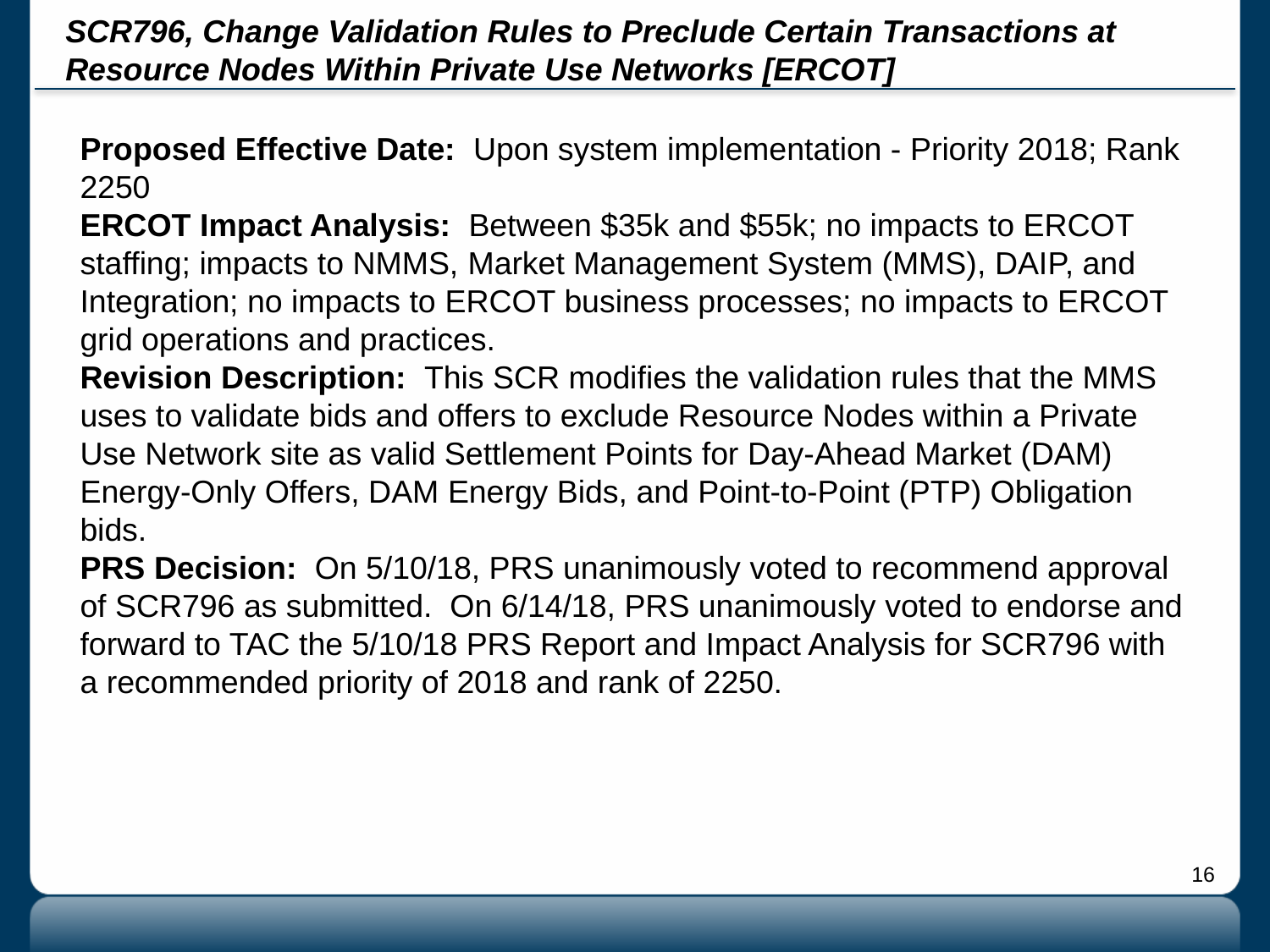

# SCR796, Change Validation Rules to Preclude Certain Transactions at Resource Nodes Within Private Use Networks [ERCOT]
Proposed Effective Date:  Upon system implementation - Priority 2018; Rank 2250
ERCOT Impact Analysis:  Between $35k and $55k; no impacts to ERCOT staffing; impacts to NMMS, Market Management System (MMS), DAIP, and Integration; no impacts to ERCOT business processes; no impacts to ERCOT grid operations and practices.
Revision Description:  This SCR modifies the validation rules that the MMS uses to validate bids and offers to exclude Resource Nodes within a Private Use Network site as valid Settlement Points for Day-Ahead Market (DAM) Energy-Only Offers, DAM Energy Bids, and Point-to-Point (PTP) Obligation bids.
PRS Decision:  On 5/10/18, PRS unanimously voted to recommend approval of SCR796 as submitted.  On 6/14/18, PRS unanimously voted to endorse and forward to TAC the 5/10/18 PRS Report and Impact Analysis for SCR796 with a recommended priority of 2018 and rank of 2250.